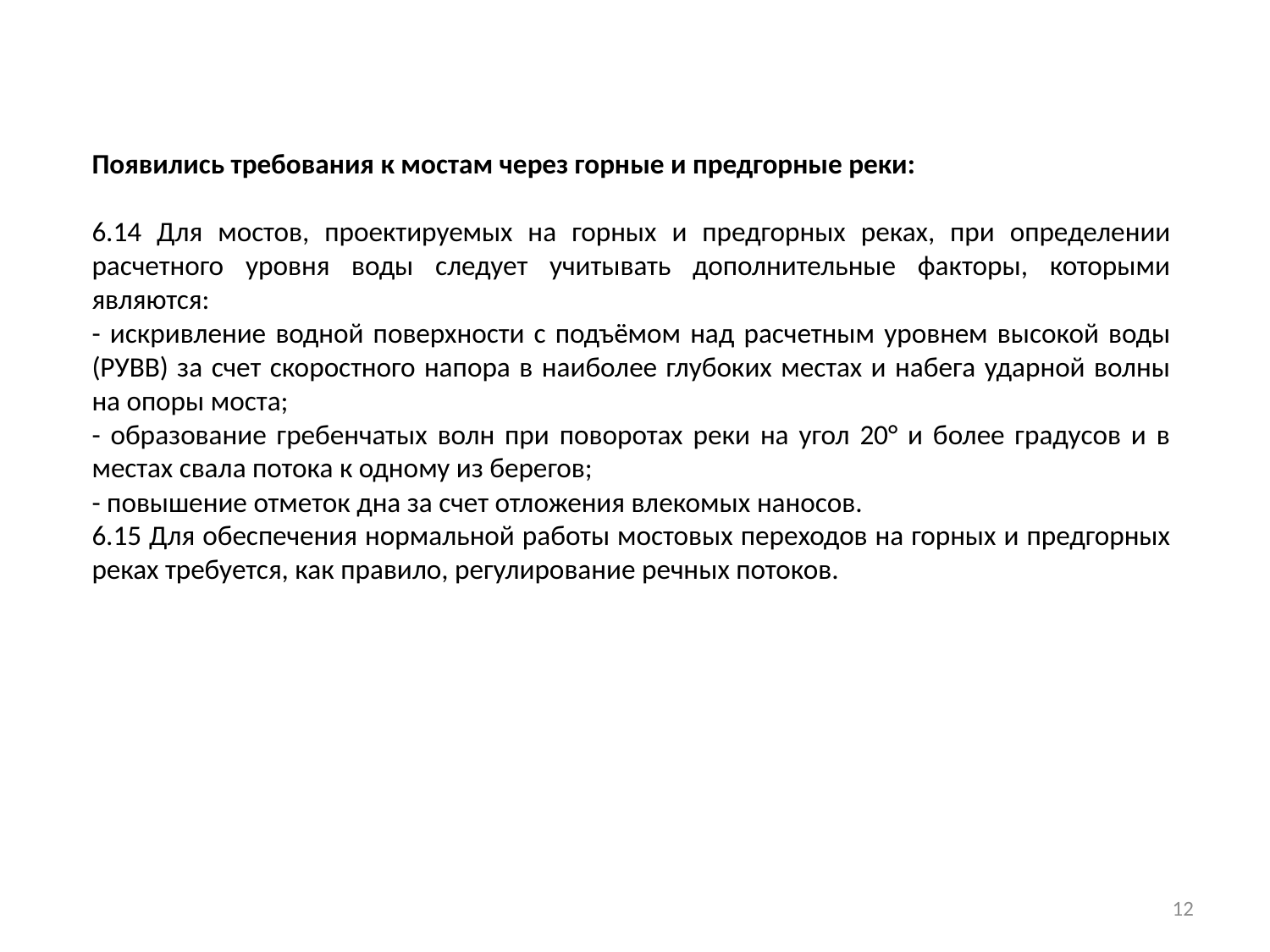

Появились требования к мостам через горные и предгорные реки:

6.14 Для мостов, проектируемых на горных и предгорных реках, при определении расчетного уровня воды следует учитывать дополнительные факторы, которыми являются:
- искривление водной поверхности с подъёмом над расчетным уровнем высокой воды (РУВВ) за счет скоростного напора в наиболее глубоких местах и набега ударной волны на опоры моста;
- образование гребенчатых волн при поворотах реки на угол 20° и более градусов и в местах свала потока к одному из берегов;
- повышение отметок дна за счет отложения влекомых наносов.
6.15 Для обеспечения нормальной работы мостовых переходов на горных и предгорных реках требуется, как правило, регулирование речных потоков.

12